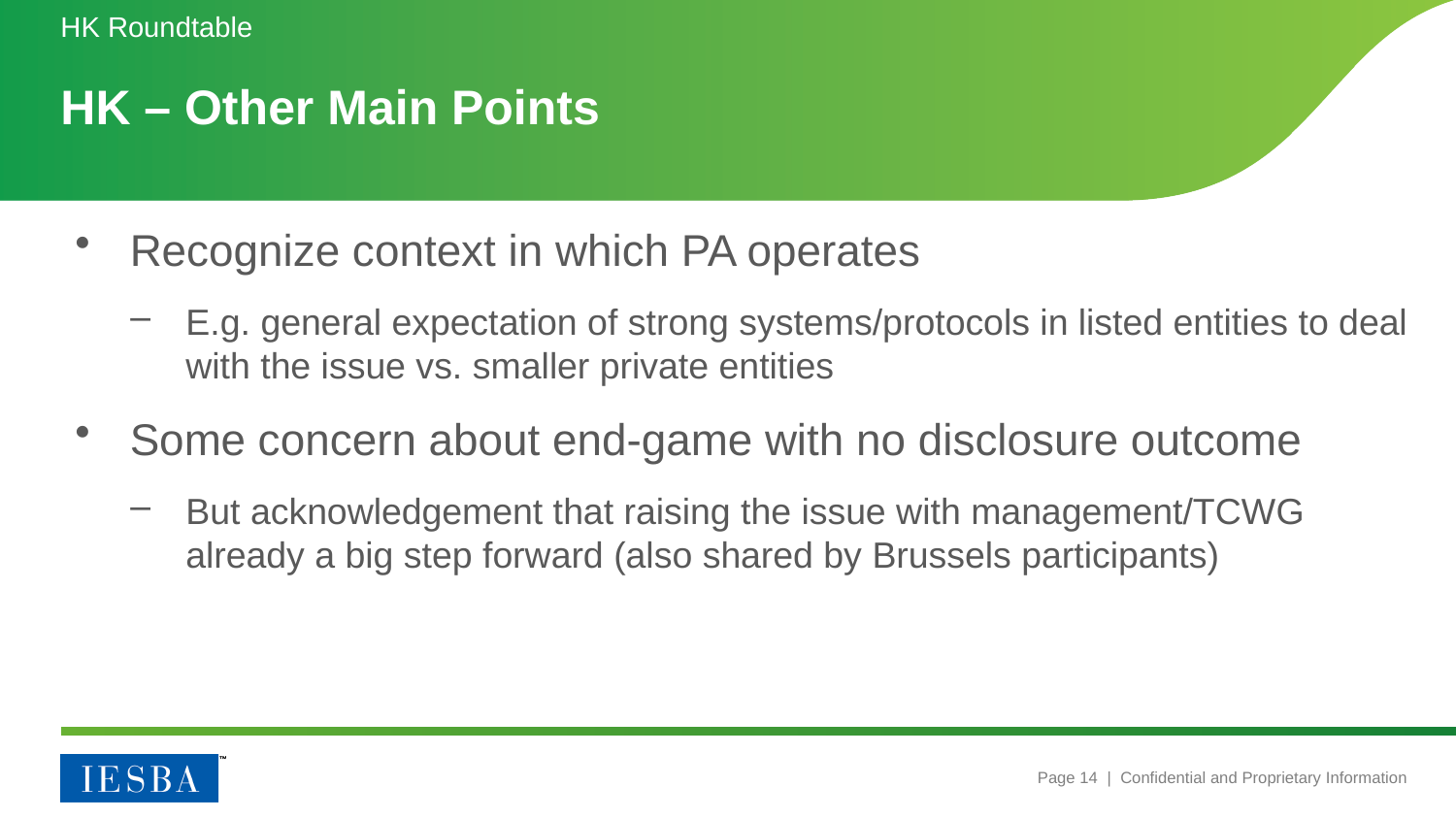

HK Roundtable

# HK – Other Main Points
Recognize context in which PA operates
E.g. general expectation of strong systems/protocols in listed entities to deal with the issue vs. smaller private entities
Some concern about end-game with no disclosure outcome
But acknowledgement that raising the issue with management/TCWG already a big step forward (also shared by Brussels participants)